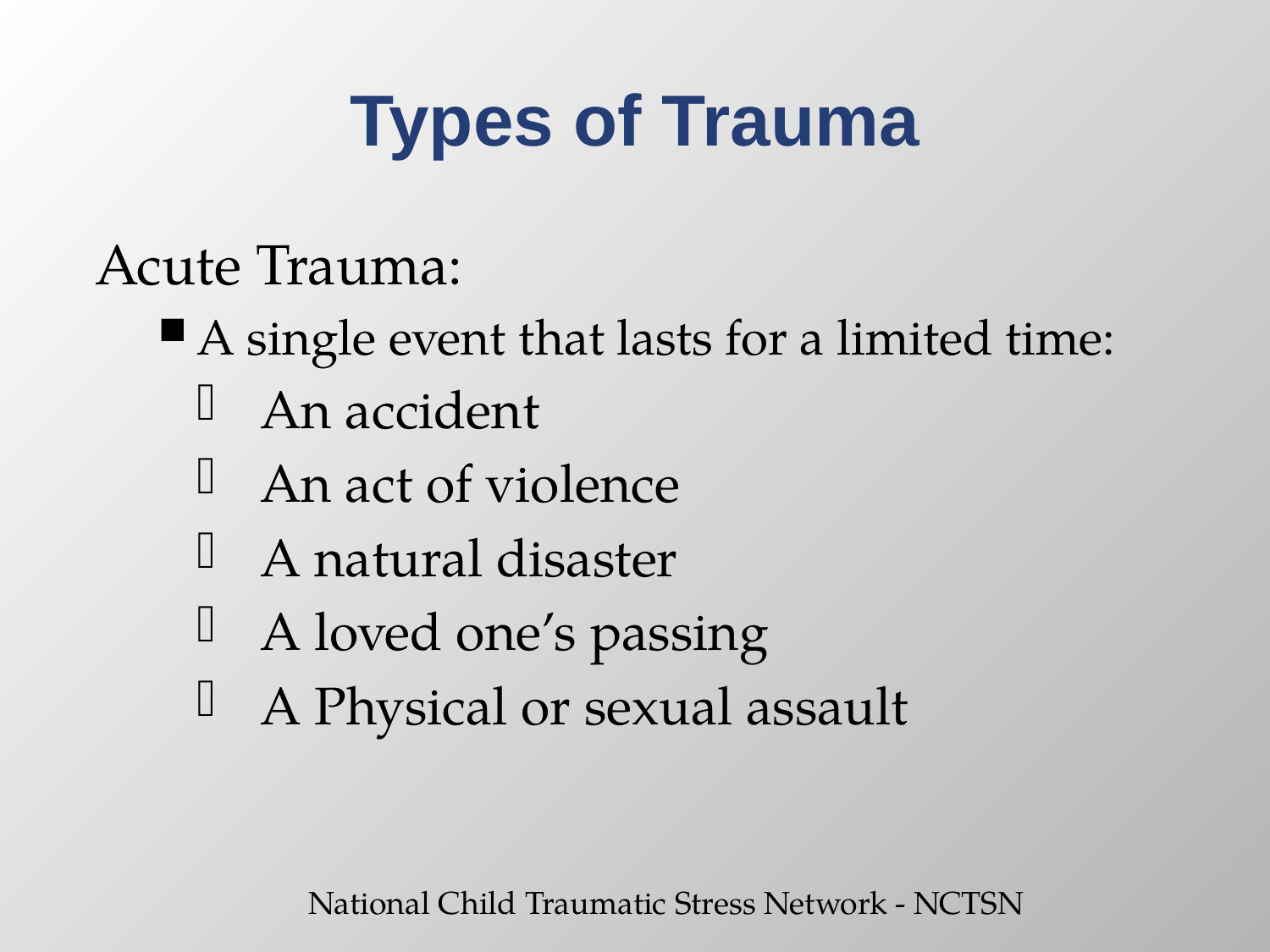

# Types of Trauma
Acute Trauma:
A single event that lasts for a limited time:
An accident
An act of violence
A natural disaster
A loved one’s passing
A Physical or sexual assault

National Child Traumatic Stress Network - NCTSN